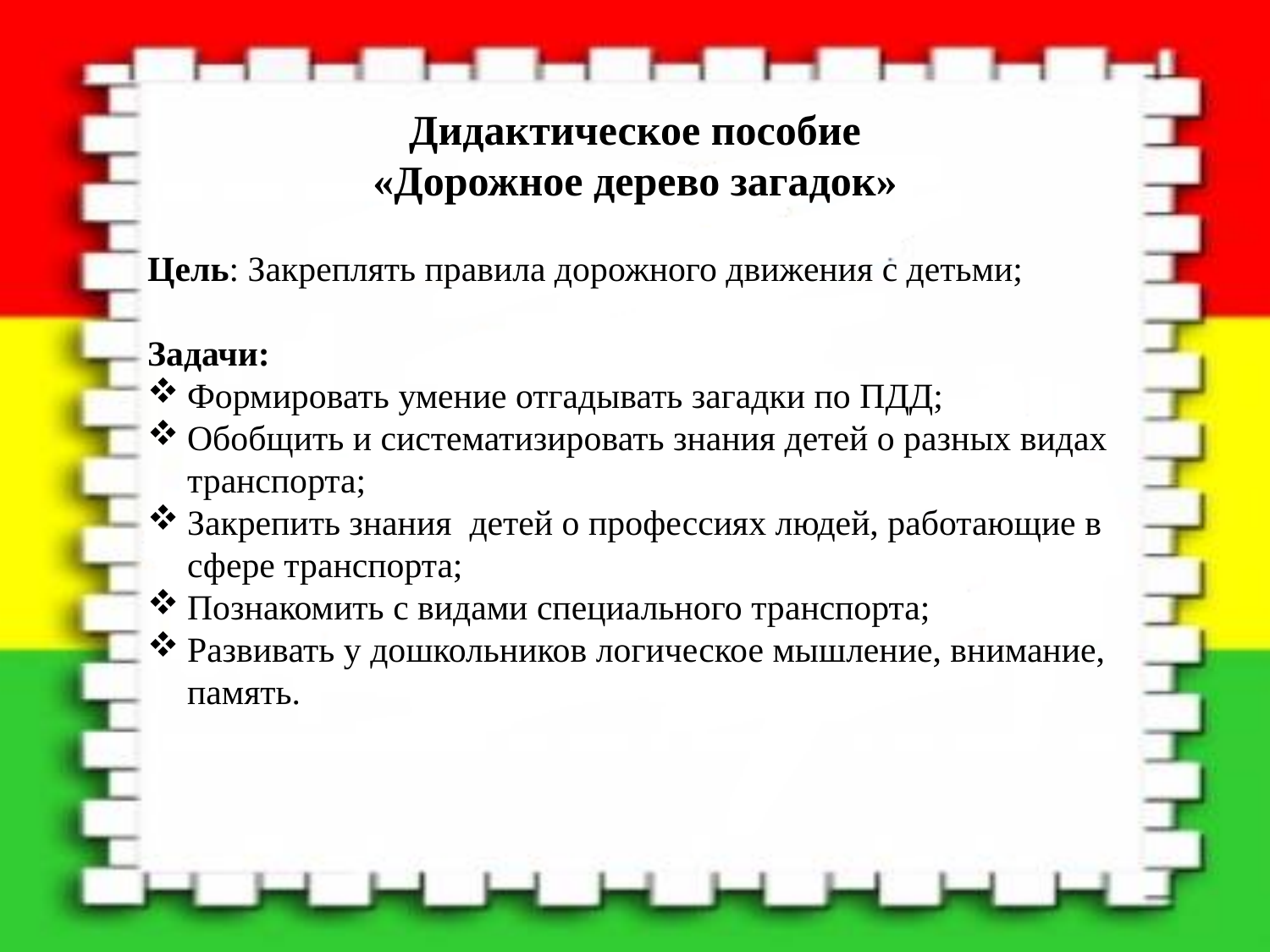

Дидактическое пособие
 «Дорожное дерево загадок»

Цель: Закреплять правила дорожного движения с детьми;

Задачи:
Формировать умение отгадывать загадки по ПДД;
Обобщить и систематизировать знания детей о разных видах транспорта;
Закрепить знания  детей о профессиях людей, работающие в сфере транспорта;
Познакомить с видами специального транспорта;
Развивать у дошкольников логическое мышление, внимание, память.